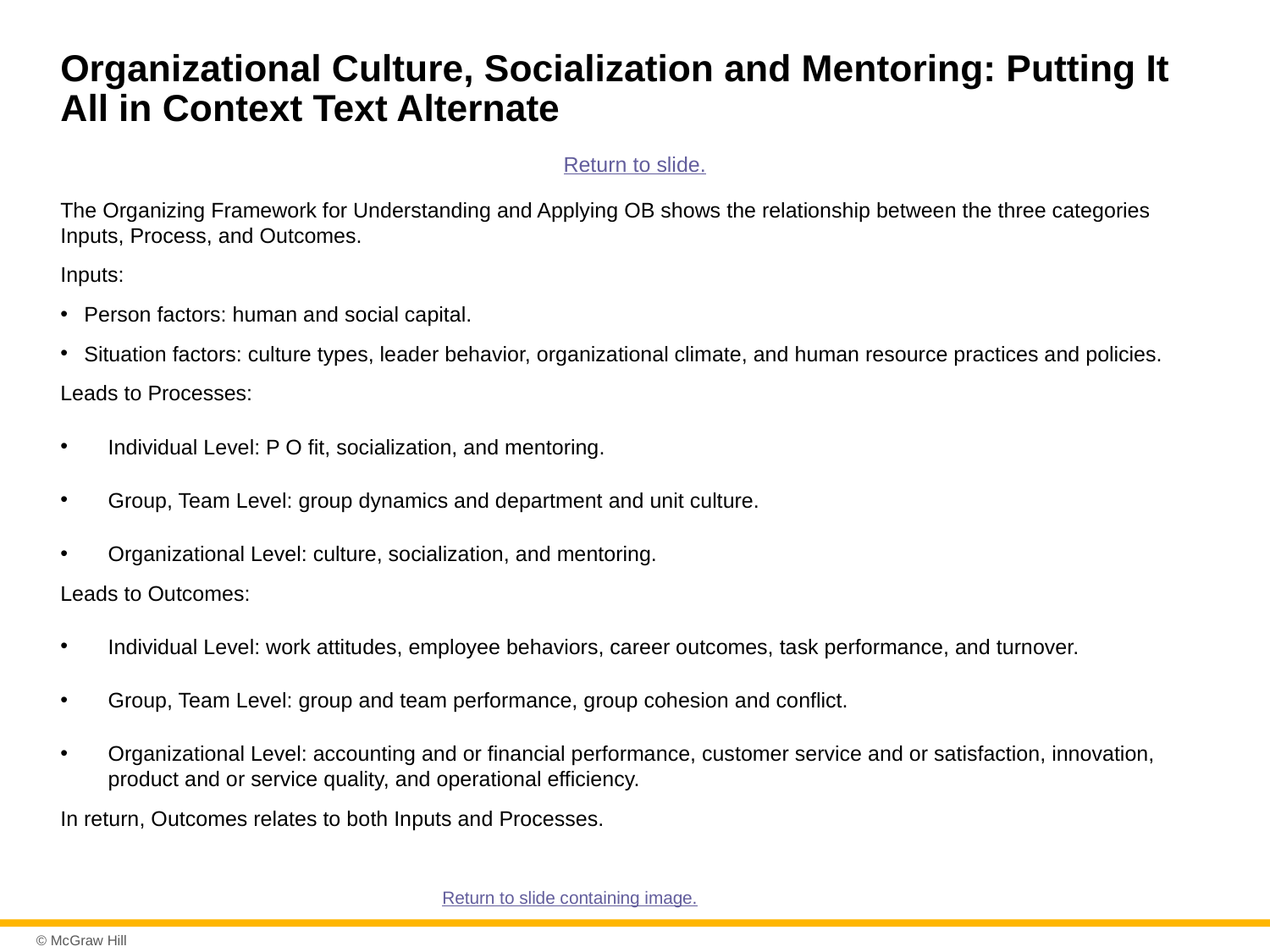

# Organizational Culture, Socialization and Mentoring: Putting It All in Context Text Alternate
Return to slide.
The Organizing Framework for Understanding and Applying OB shows the relationship between the three categories Inputs, Process, and Outcomes.
Inputs:
Person factors: human and social capital.
Situation factors: culture types, leader behavior, organizational climate, and human resource practices and policies.
Leads to Processes:
Individual Level: P O fit, socialization, and mentoring.
Group, Team Level: group dynamics and department and unit culture.
Organizational Level: culture, socialization, and mentoring.
Leads to Outcomes:
Individual Level: work attitudes, employee behaviors, career outcomes, task performance, and turnover.
Group, Team Level: group and team performance, group cohesion and conflict.
Organizational Level: accounting and or financial performance, customer service and or satisfaction, innovation, product and or service quality, and operational efficiency.
In return, Outcomes relates to both Inputs and Processes.

Return to slide containing image.